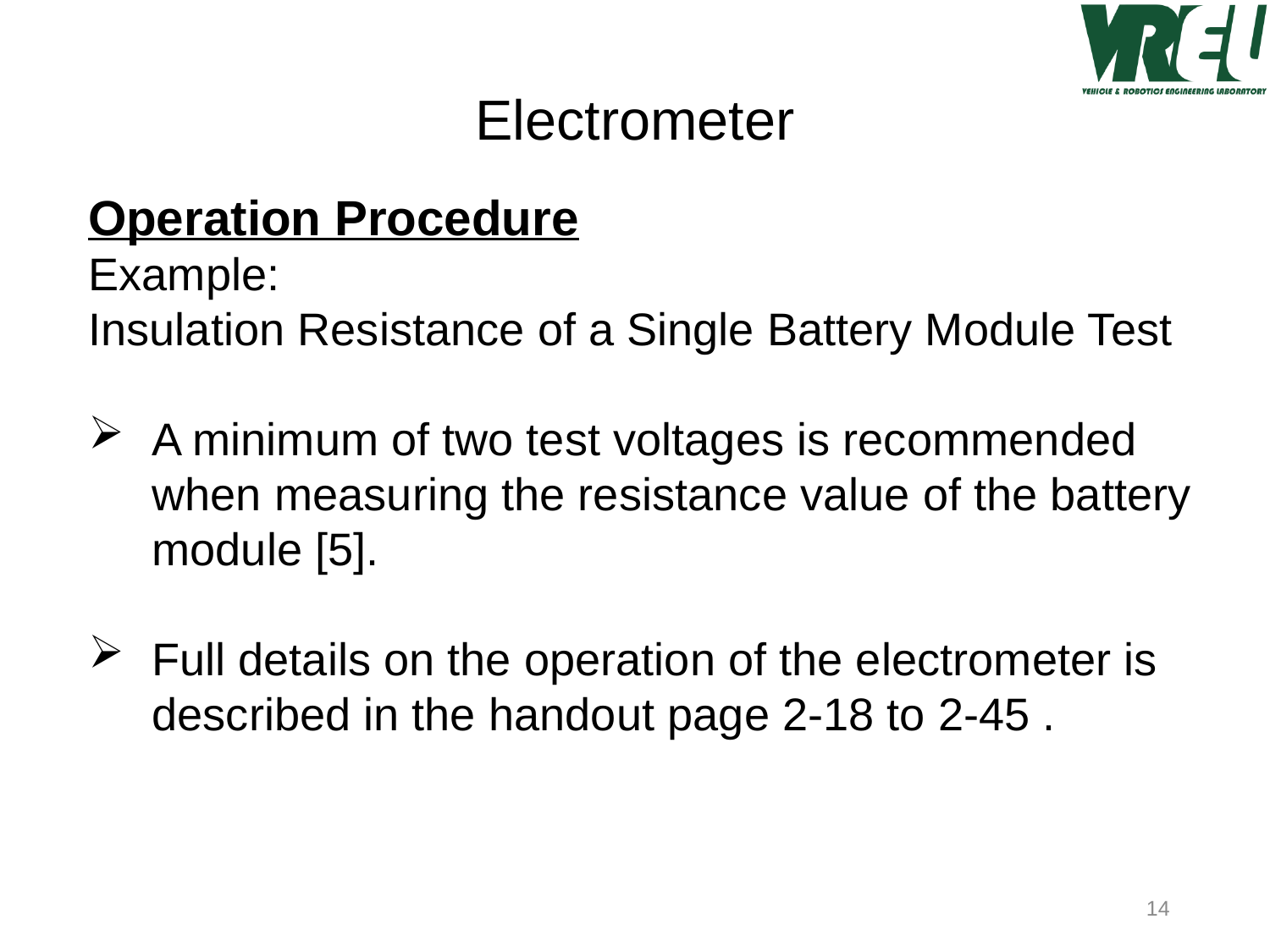

Electrometer
Operation Procedure
Example:
Insulation Resistance of a Single Battery Module Test

A minimum of two test voltages is recommended when measuring the resistance value of the battery module [5].

Full details on the operation of the electrometer is described in the handout page 2-18 to 2-45 .

14